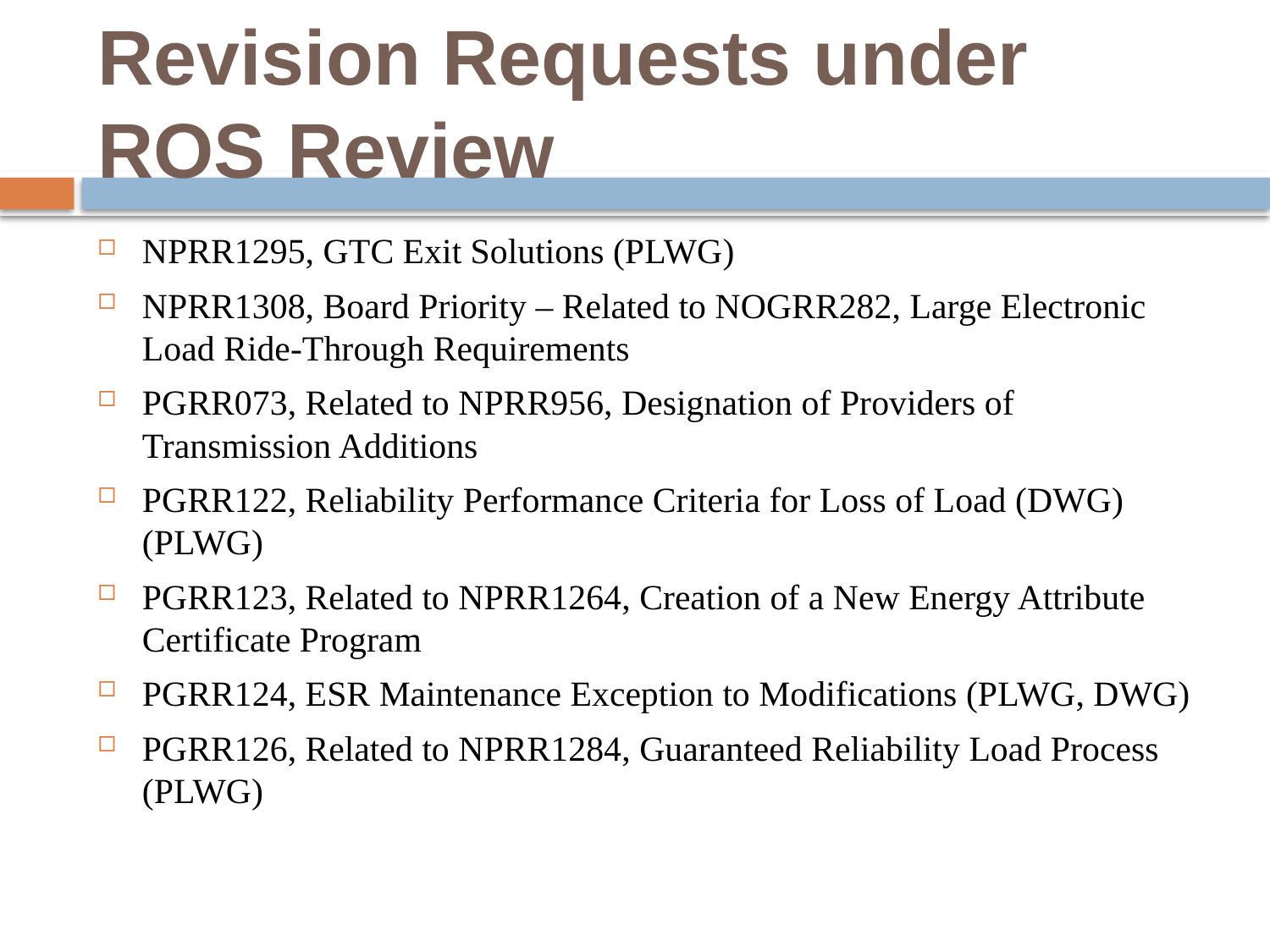

# Revision Requests under ROS Review
NPRR1295, GTC Exit Solutions (PLWG)
NPRR1308, Board Priority – Related to NOGRR282, Large Electronic Load Ride-Through Requirements
PGRR073, Related to NPRR956, Designation of Providers of Transmission Additions
PGRR122, Reliability Performance Criteria for Loss of Load (DWG) (PLWG)
PGRR123, Related to NPRR1264, Creation of a New Energy Attribute Certificate Program
PGRR124, ESR Maintenance Exception to Modifications (PLWG, DWG)
PGRR126, Related to NPRR1284, Guaranteed Reliability Load Process (PLWG)